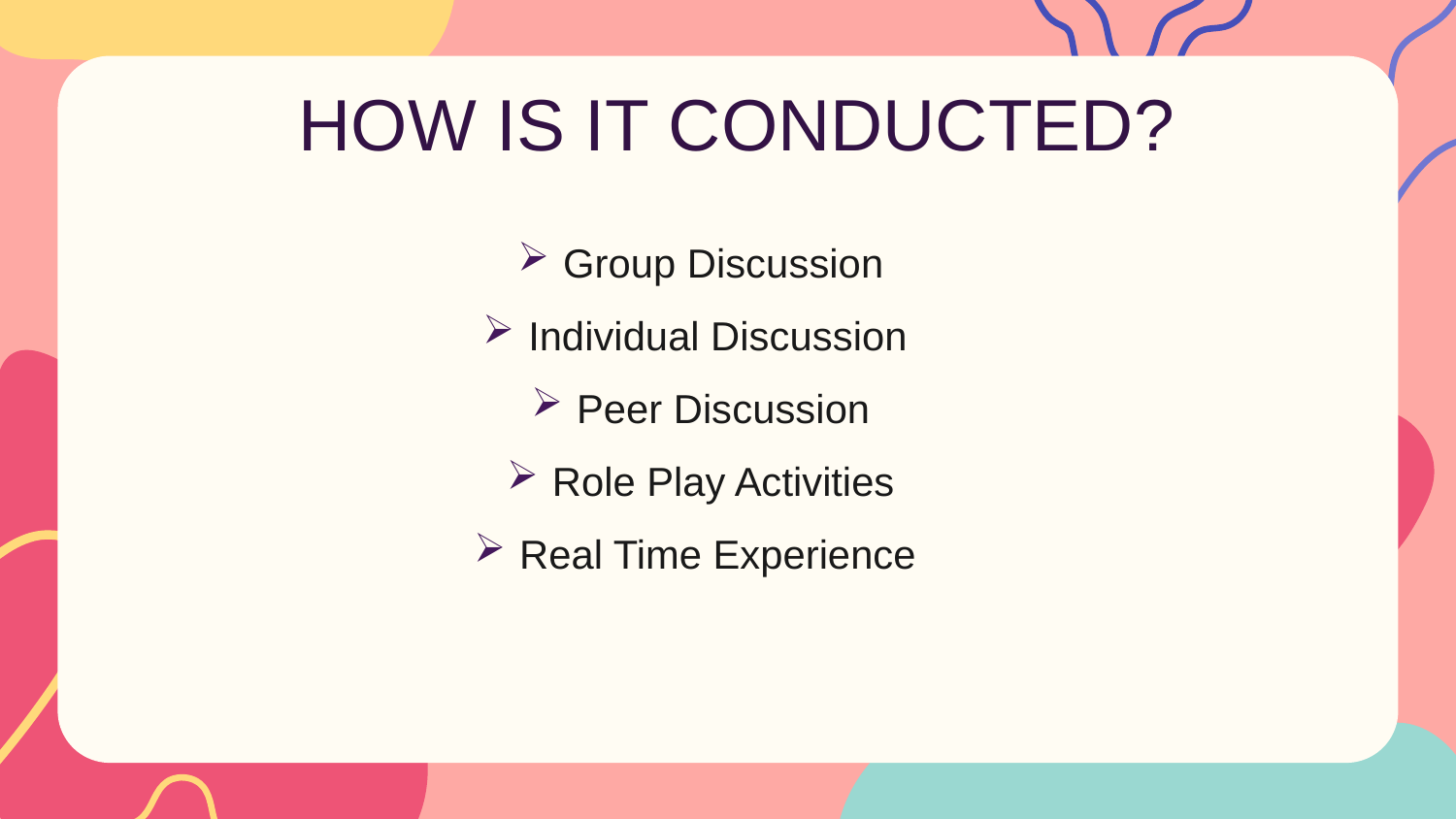

# HOW IS IT CONDUCTED?
Group Discussion
Individual Discussion
Peer Discussion
Role Play Activities
Real Time Experience